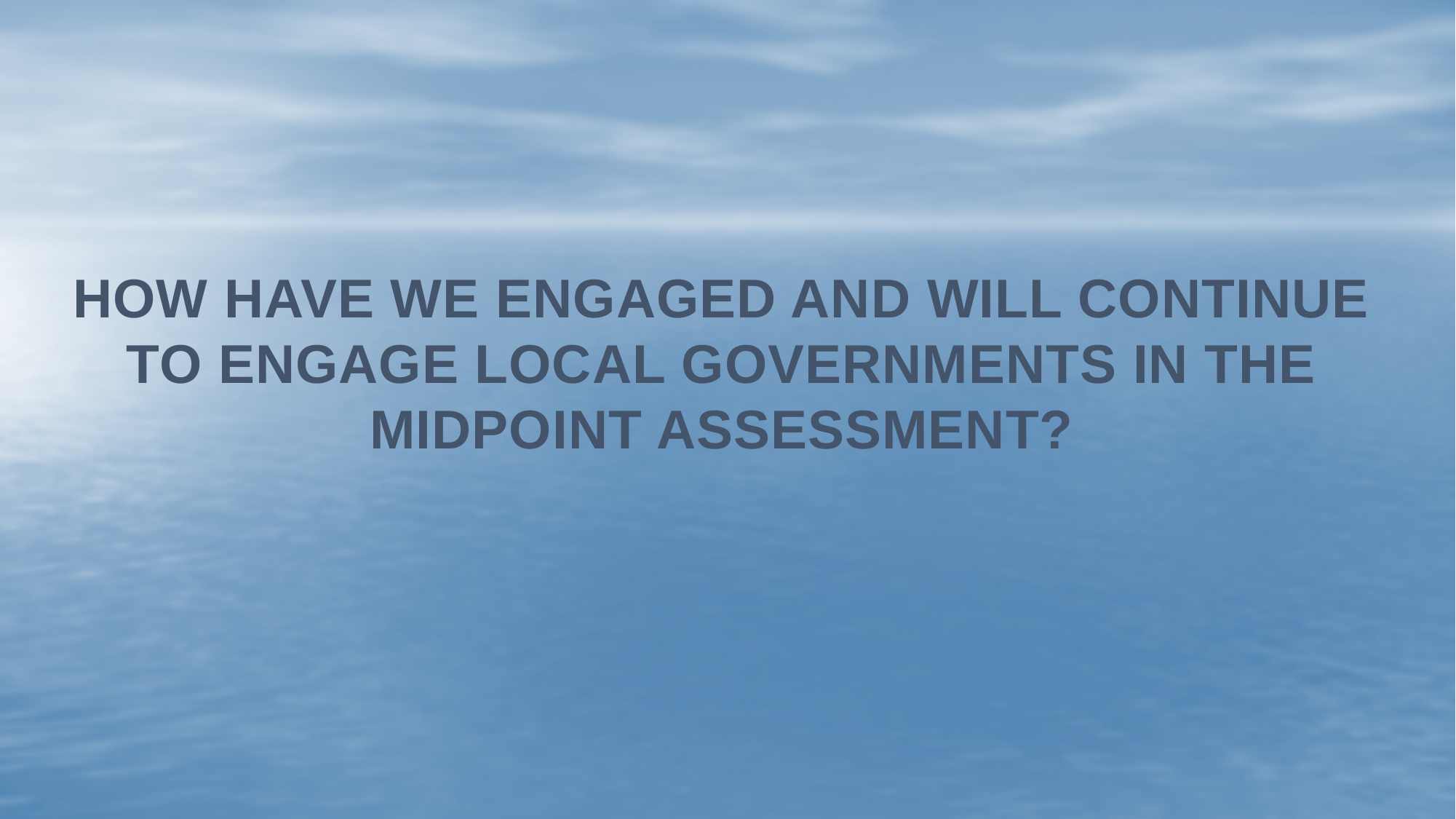

# How have we engaged and will continue to engage local governments in the midpoint assessment?